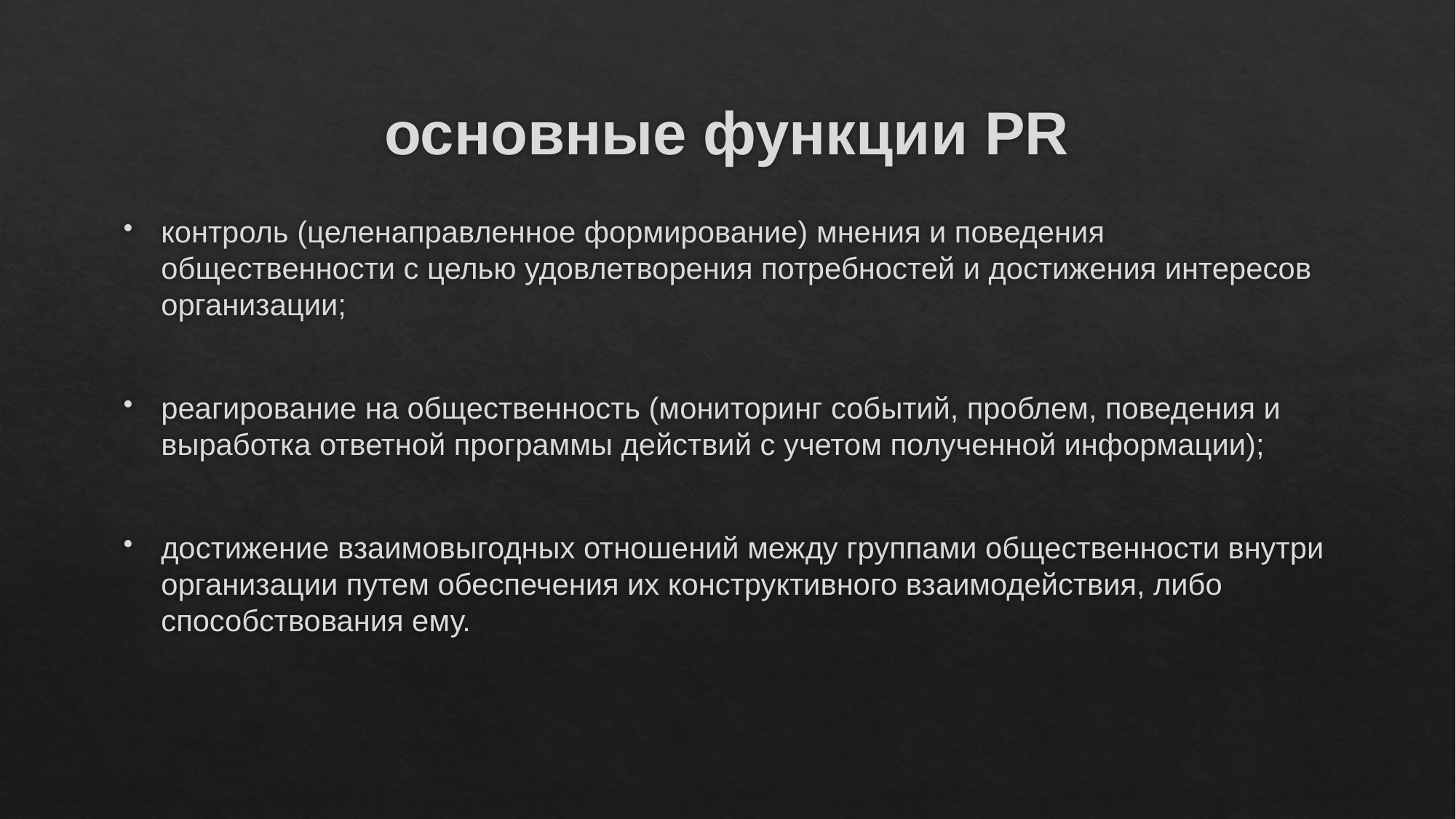

# основные функции PR
контроль (целенаправленное формирование) мнения и поведения общественности с целью удовлетворения потребностей и достижения интересов организации;

реагирование на общественность (мониторинг событий, проблем, поведения и выработка ответной программы действий с учетом полученной информации);

достижение взаимовыгодных отношений между группами общественности внутри организации путем обеспечения их конструктивного взаимодействия, либо способствования ему.